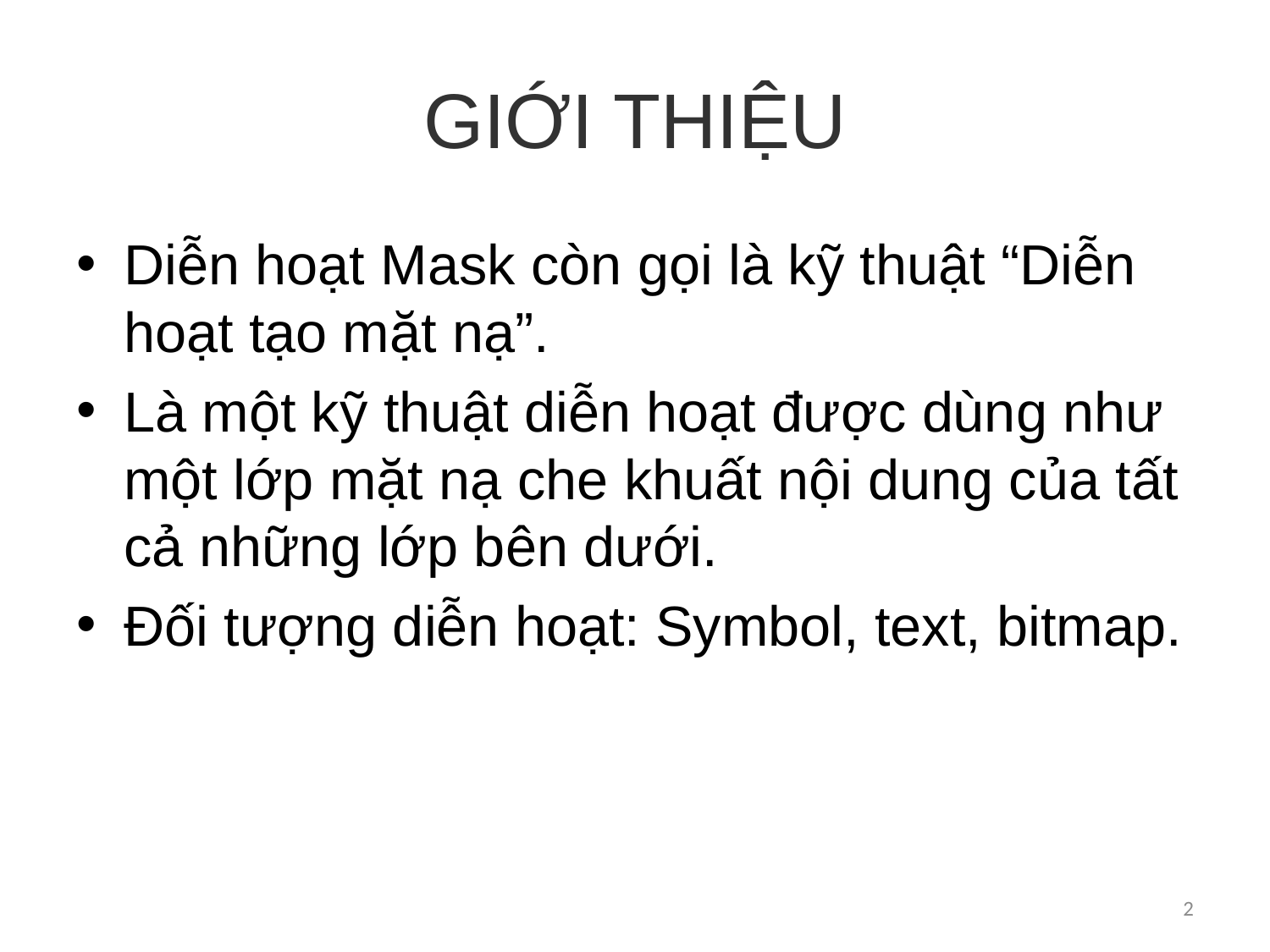

# GIỚI THIỆU
Diễn hoạt Mask còn gọi là kỹ thuật “Diễn hoạt tạo mặt nạ”.
Là một kỹ thuật diễn hoạt được dùng như một lớp mặt nạ che khuất nội dung của tất cả những lớp bên dưới.
Đối tượng diễn hoạt: Symbol, text, bitmap.

2